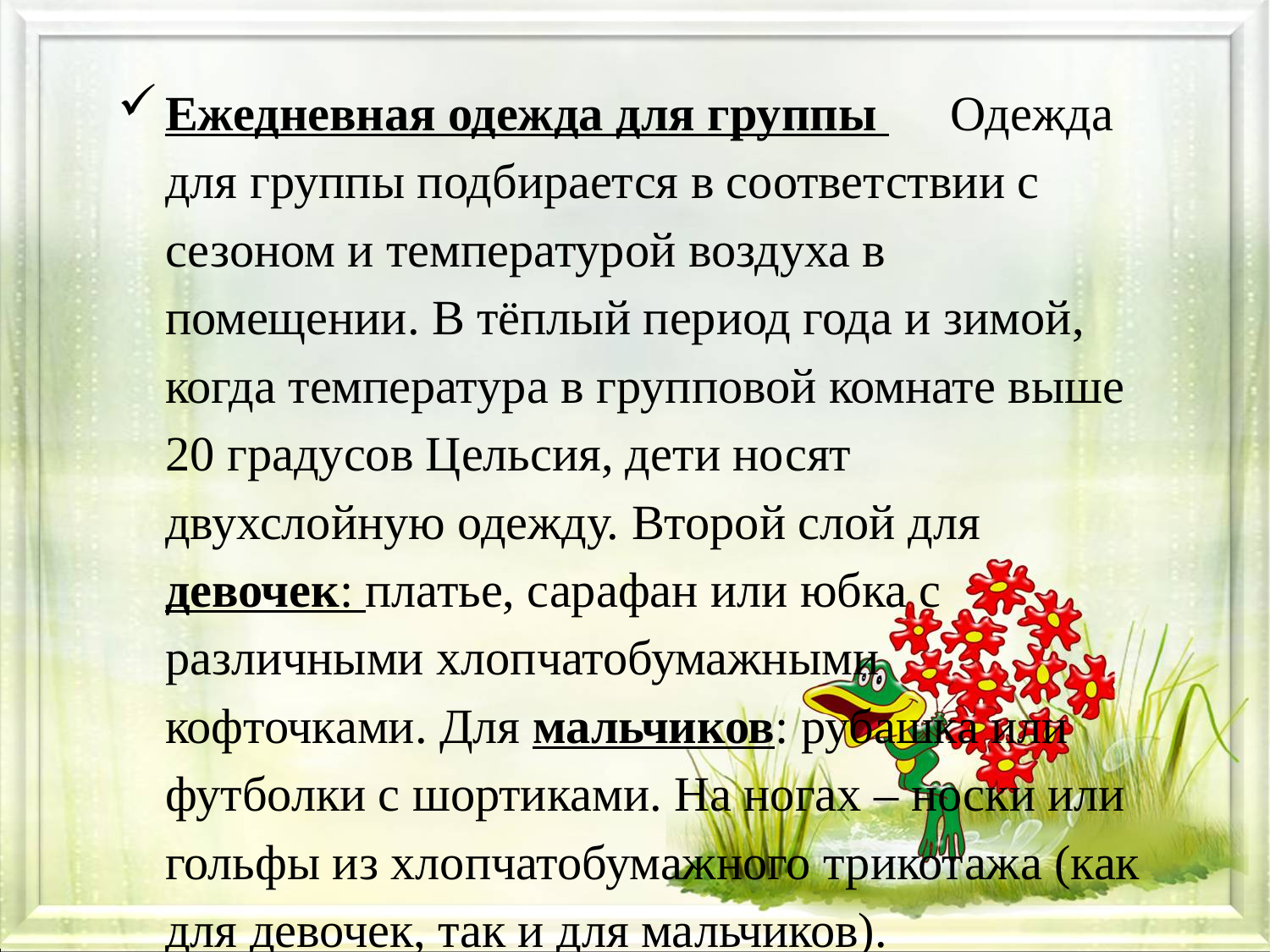

Ежедневная одежда для группы      Одежда для группы подбирается в соответствии с сезоном и температурой воздуха в помещении. В тёплый период года и зимой, когда температура в групповой комнате выше 20 градусов Цельсия, дети носят двухслойную одежду. Второй слой для девочек: платье, сарафан или юбка с различными хлопчатобумажными кофточками. Для мальчиков: рубашка или футболки с шортиками. На ногах – носки или гольфы из хлопчатобумажного трикотажа (как для девочек, так и для мальчиков).